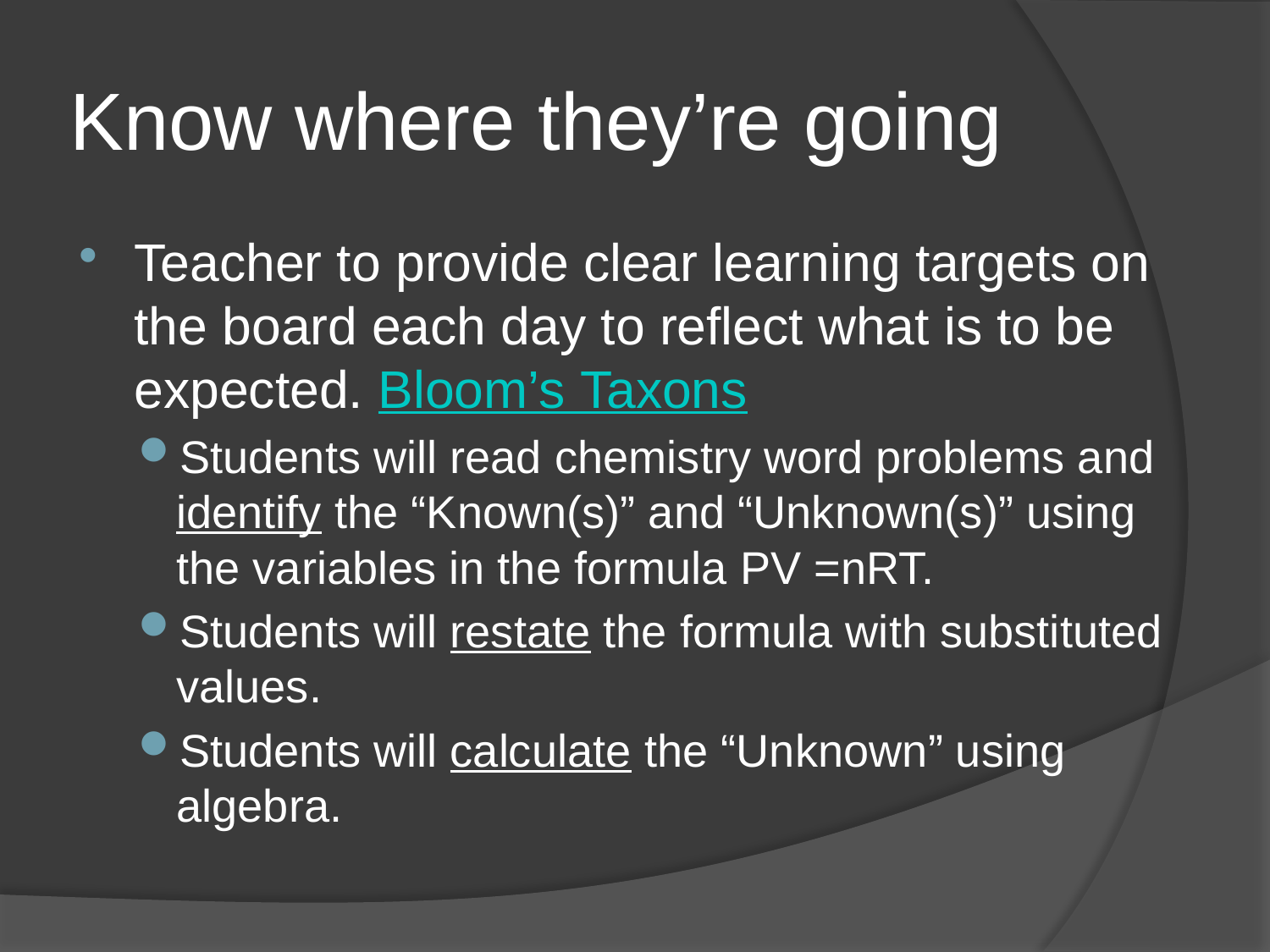

# Know where they’re going
Teacher to provide clear learning targets on the board each day to reflect what is to be expected. Bloom’s Taxons
Students will read chemistry word problems and identify the “Known(s)” and “Unknown(s)” using the variables in the formula PV =nRT.
Students will restate the formula with substituted values.
Students will calculate the “Unknown” using algebra.